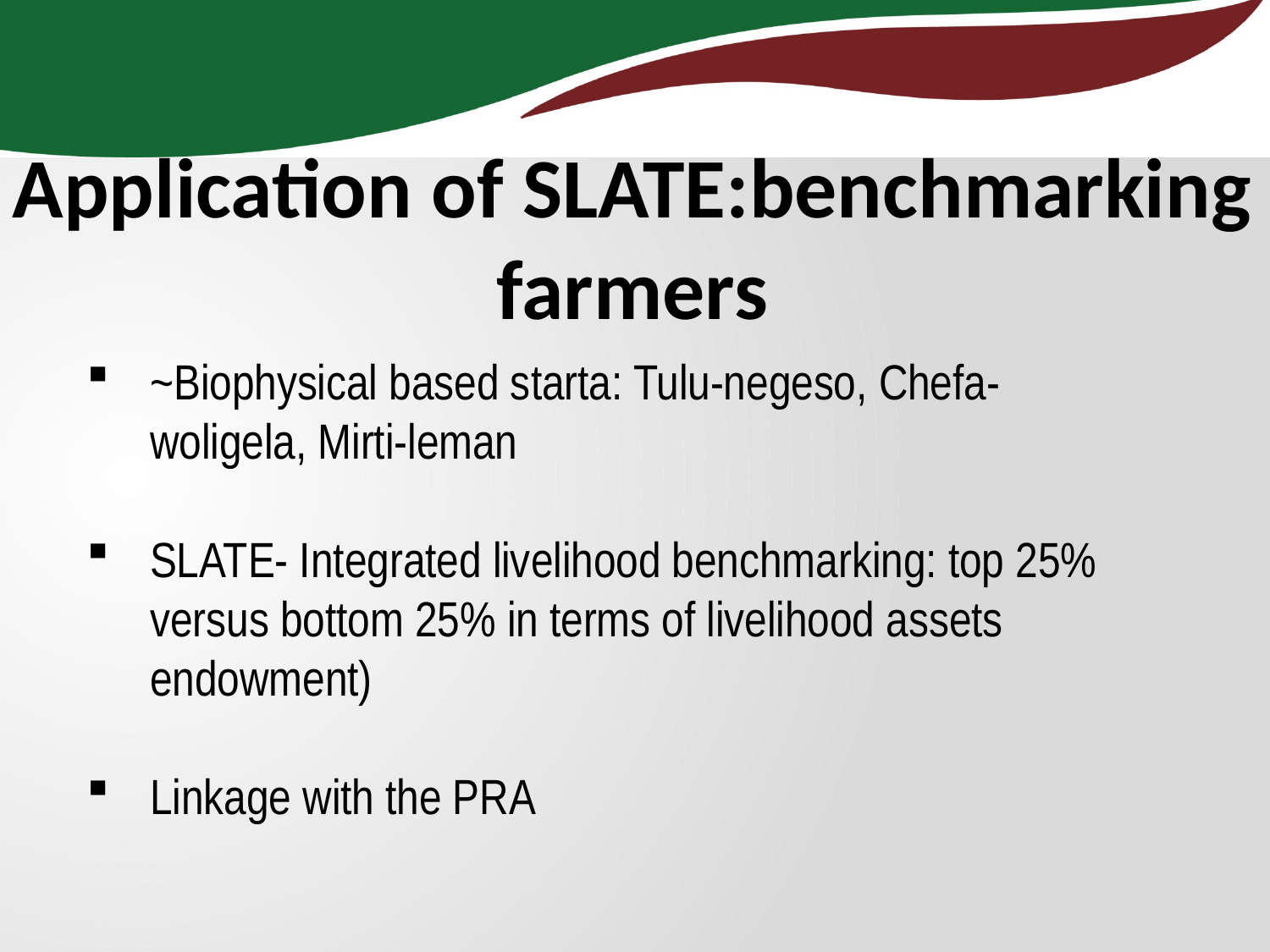

Application of SLATE:benchmarking farmers

~Biophysical based starta: Tulu-negeso, Chefa-woligela, Mirti-leman

SLATE- Integrated livelihood benchmarking: top 25% versus bottom 25% in terms of livelihood assets endowment)

Linkage with the PRA